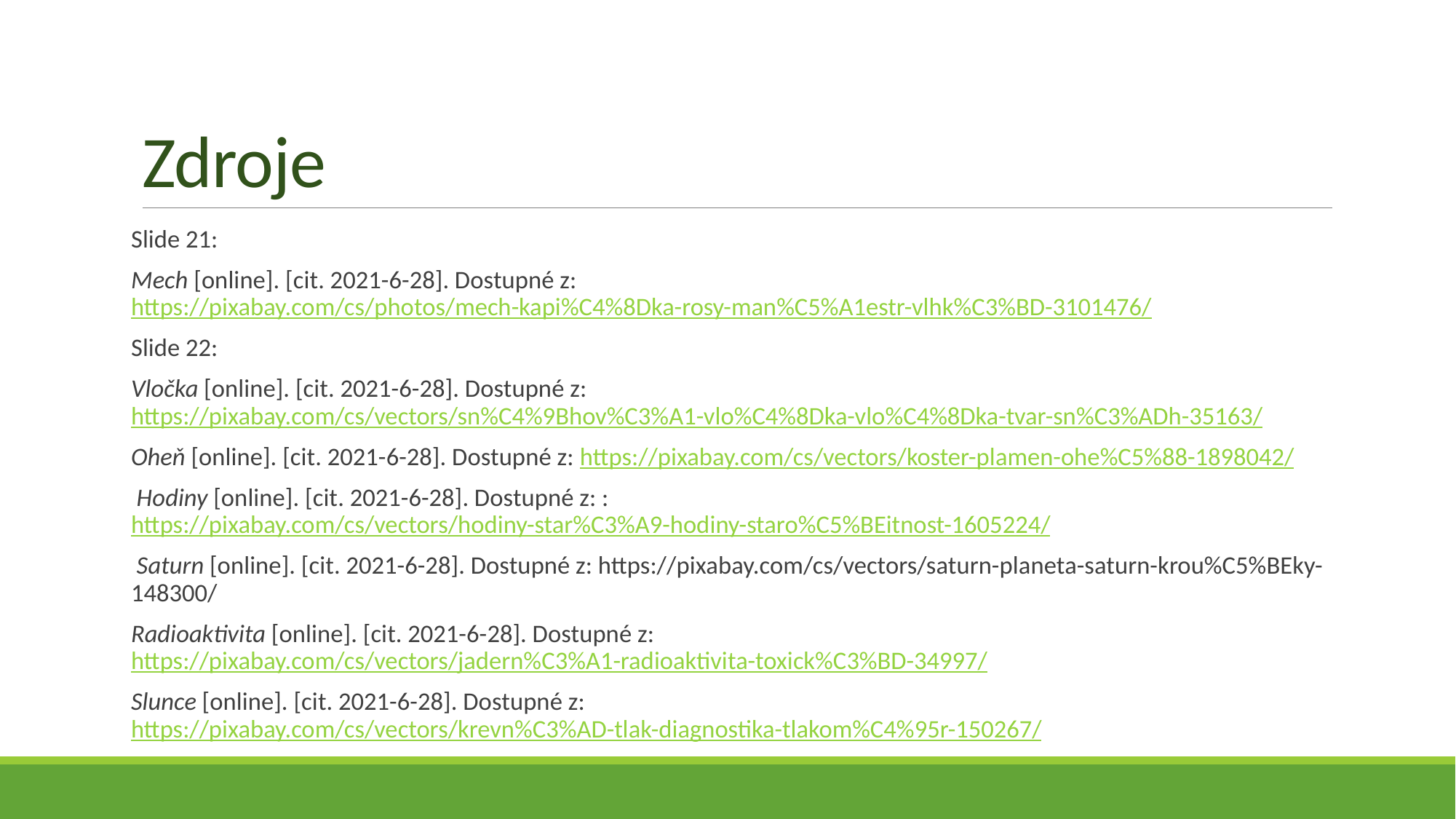

# Zdroje
Slide 21:
Mech [online]. [cit. 2021-6-28]. Dostupné z: https://pixabay.com/cs/photos/mech-kapi%C4%8Dka-rosy-man%C5%A1estr-vlhk%C3%BD-3101476/
Slide 22:
Vločka [online]. [cit. 2021-6-28]. Dostupné z: https://pixabay.com/cs/vectors/sn%C4%9Bhov%C3%A1-vlo%C4%8Dka-vlo%C4%8Dka-tvar-sn%C3%ADh-35163/
Oheň [online]. [cit. 2021-6-28]. Dostupné z: https://pixabay.com/cs/vectors/koster-plamen-ohe%C5%88-1898042/
 Hodiny [online]. [cit. 2021-6-28]. Dostupné z: : https://pixabay.com/cs/vectors/hodiny-star%C3%A9-hodiny-staro%C5%BEitnost-1605224/
 Saturn [online]. [cit. 2021-6-28]. Dostupné z: https://pixabay.com/cs/vectors/saturn-planeta-saturn-krou%C5%BEky-148300/
Radioaktivita [online]. [cit. 2021-6-28]. Dostupné z: https://pixabay.com/cs/vectors/jadern%C3%A1-radioaktivita-toxick%C3%BD-34997/
Slunce [online]. [cit. 2021-6-28]. Dostupné z: https://pixabay.com/cs/vectors/krevn%C3%AD-tlak-diagnostika-tlakom%C4%95r-150267/